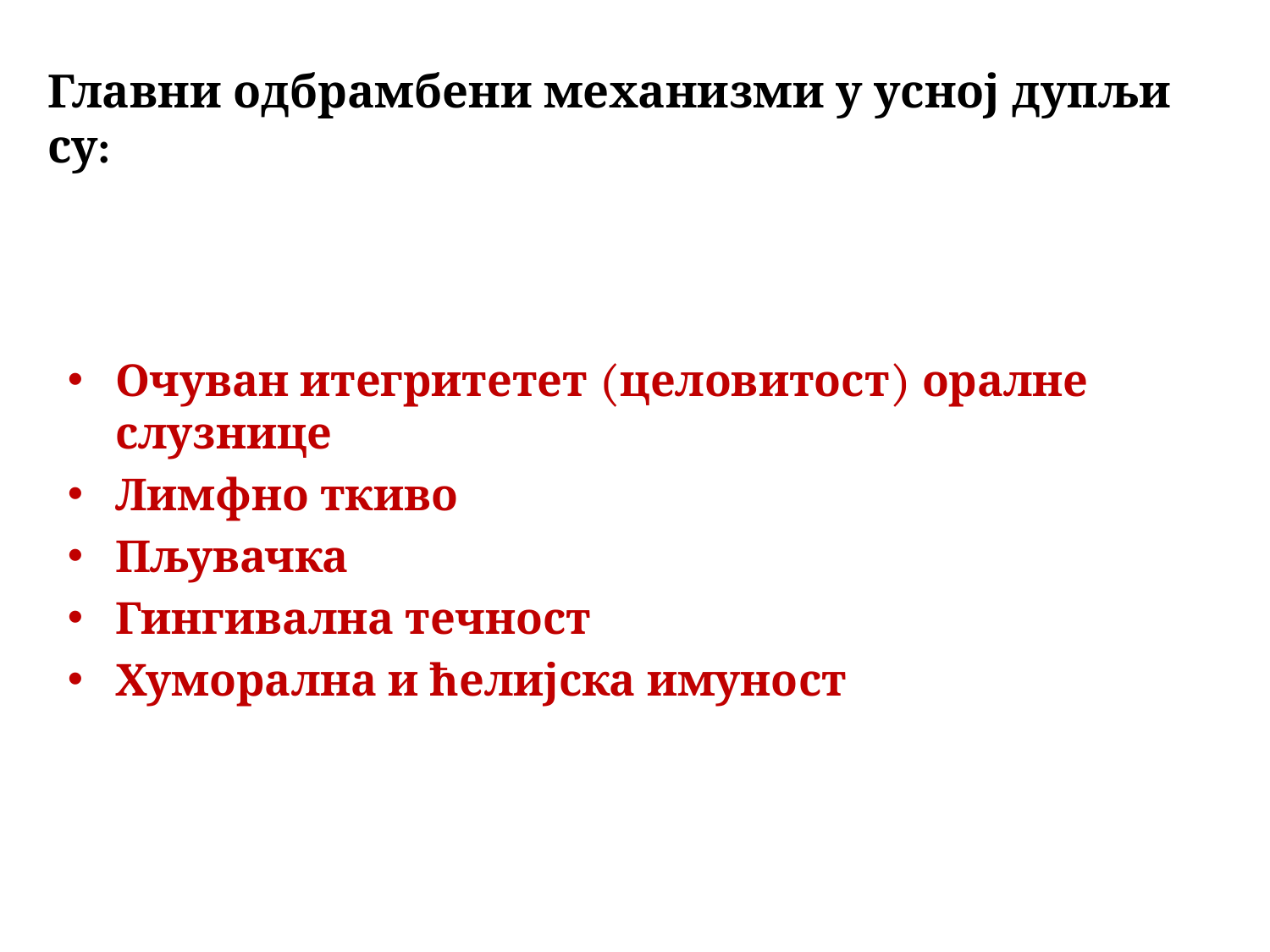

# Главни одбрамбени механизми у усној дупљи су:
Очуван итегритетет (целовитост) оралне слузнице
Лимфно ткиво
Пљувачка
Гингивална течност
Хуморална и ћелијска имуност